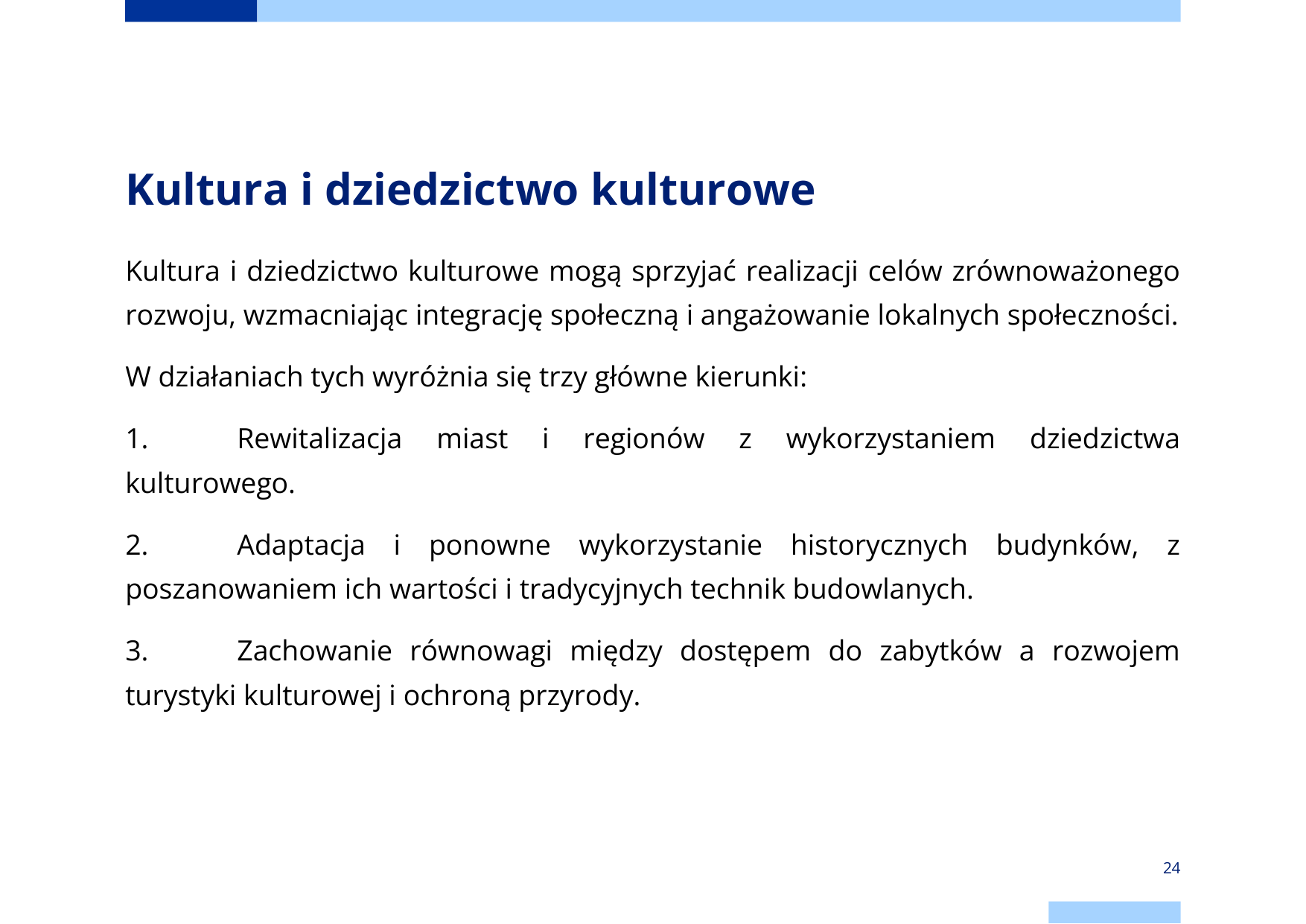

# Kultura i dziedzictwo kulturowe
Kultura i dziedzictwo kulturowe mogą sprzyjać realizacji celów zrównoważonego rozwoju, wzmacniając integrację społeczną i angażowanie lokalnych społeczności.
W działaniach tych wyróżnia się trzy główne kierunki:
1.	Rewitalizacja miast i regionów z wykorzystaniem dziedzictwa kulturowego.
2.	Adaptacja i ponowne wykorzystanie historycznych budynków, z poszanowaniem ich wartości i tradycyjnych technik budowlanych.
3.	Zachowanie równowagi między dostępem do zabytków a rozwojem turystyki kulturowej i ochroną przyrody.

24